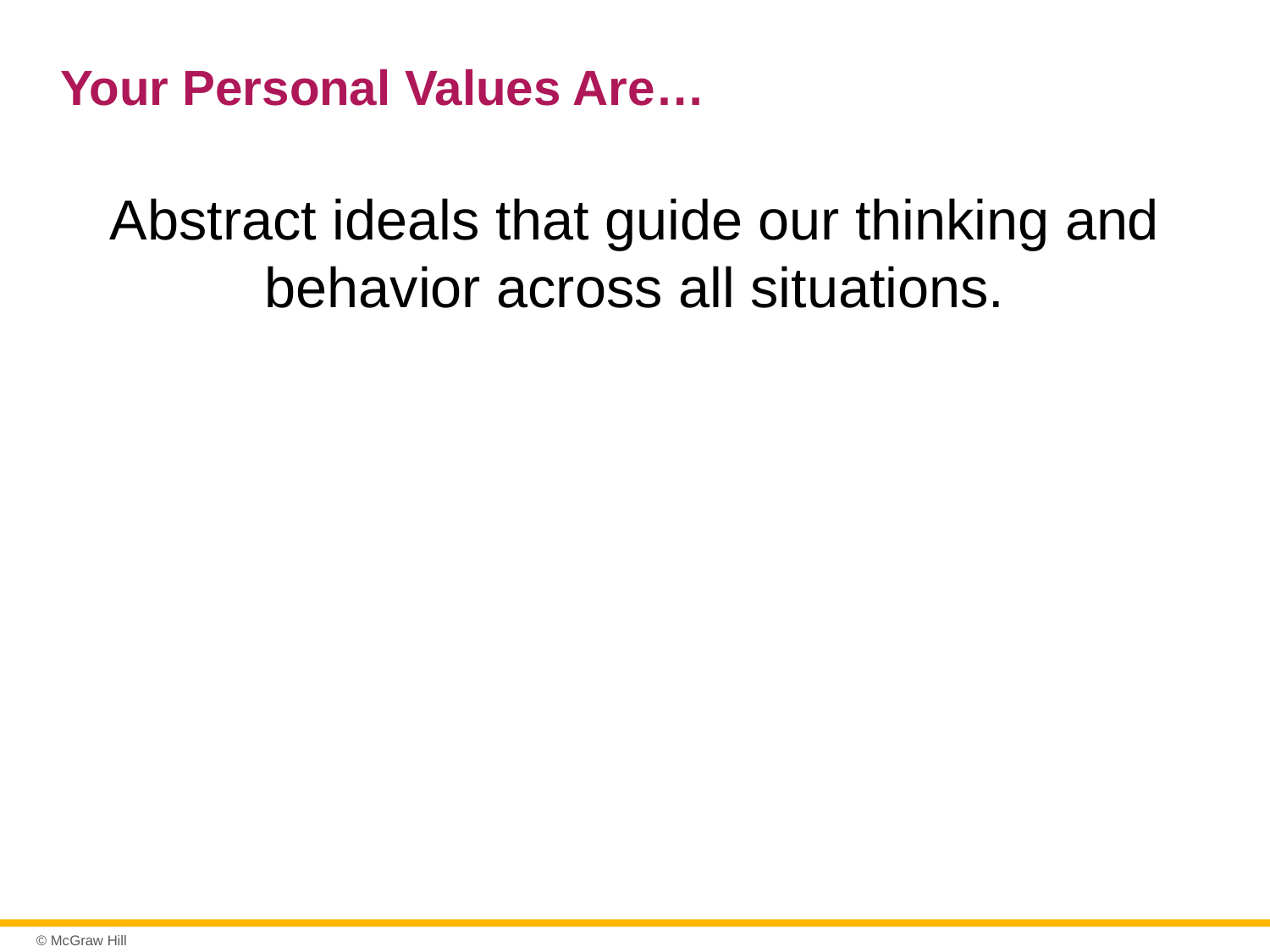

# Your Personal Values Are…
Abstract ideals that guide our thinking and behavior across all situations.